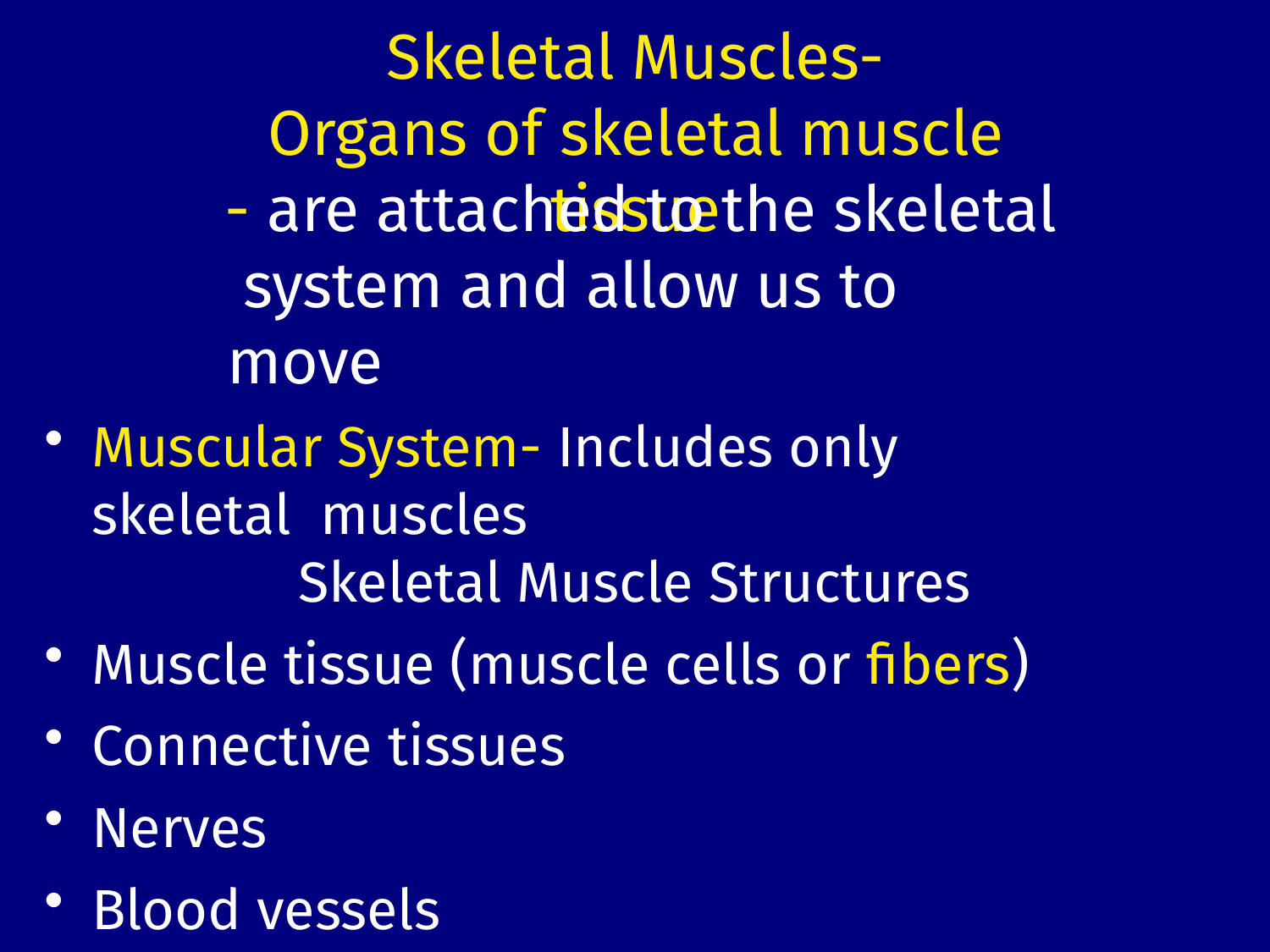

# Skeletal Muscles-
Organs of skeletal muscle tissue
- are attached to the skeletal  system and allow us to move
Muscular System- Includes only skeletal  muscles
Skeletal Muscle Structures
Muscle tissue (muscle cells or fibers)
Connective tissues
Nerves
Blood vessels